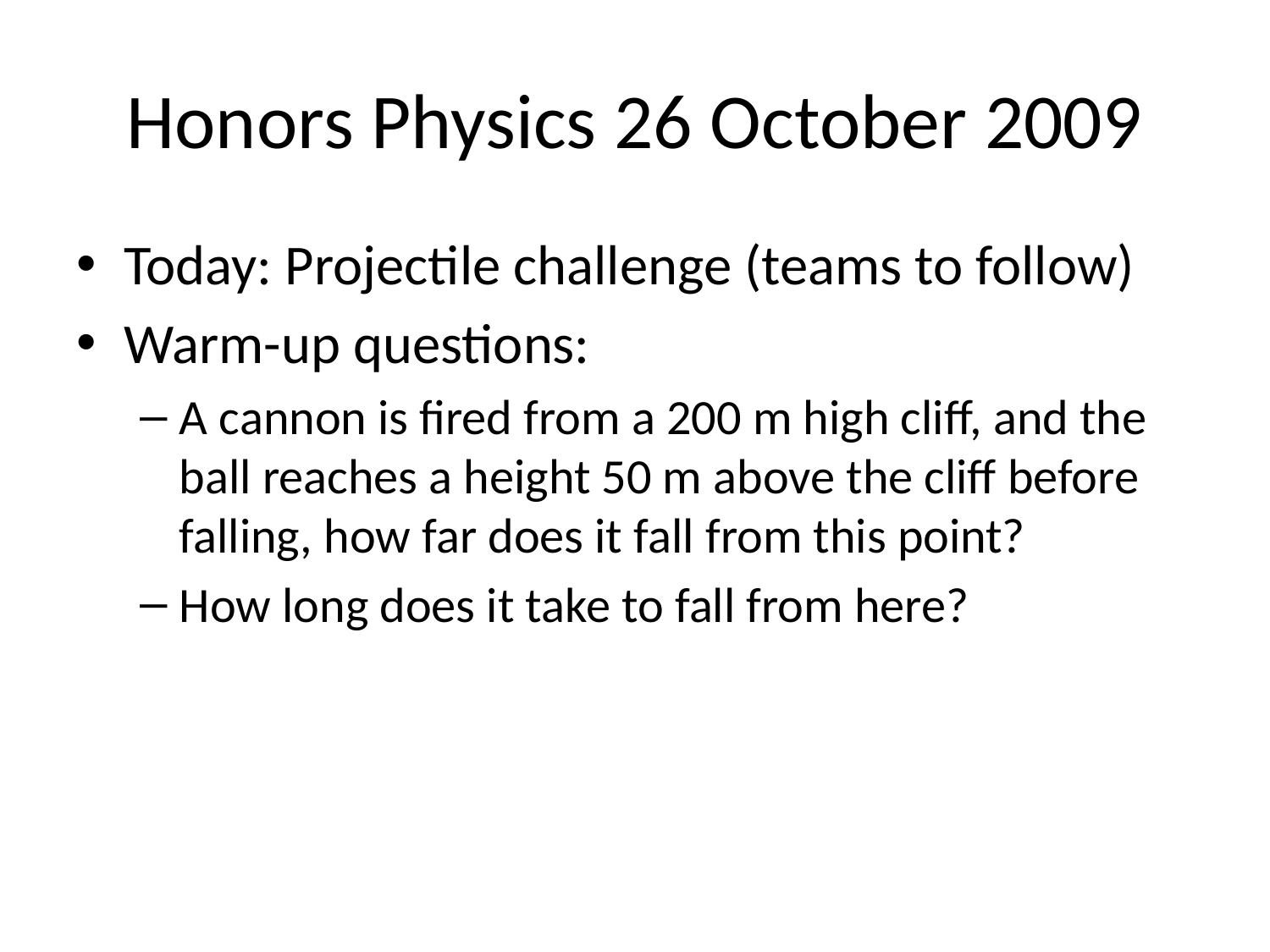

# Honors Physics 26 October 2009
Today: Projectile challenge (teams to follow)
Warm-up questions:
A cannon is fired from a 200 m high cliff, and the ball reaches a height 50 m above the cliff before falling, how far does it fall from this point?
How long does it take to fall from here?